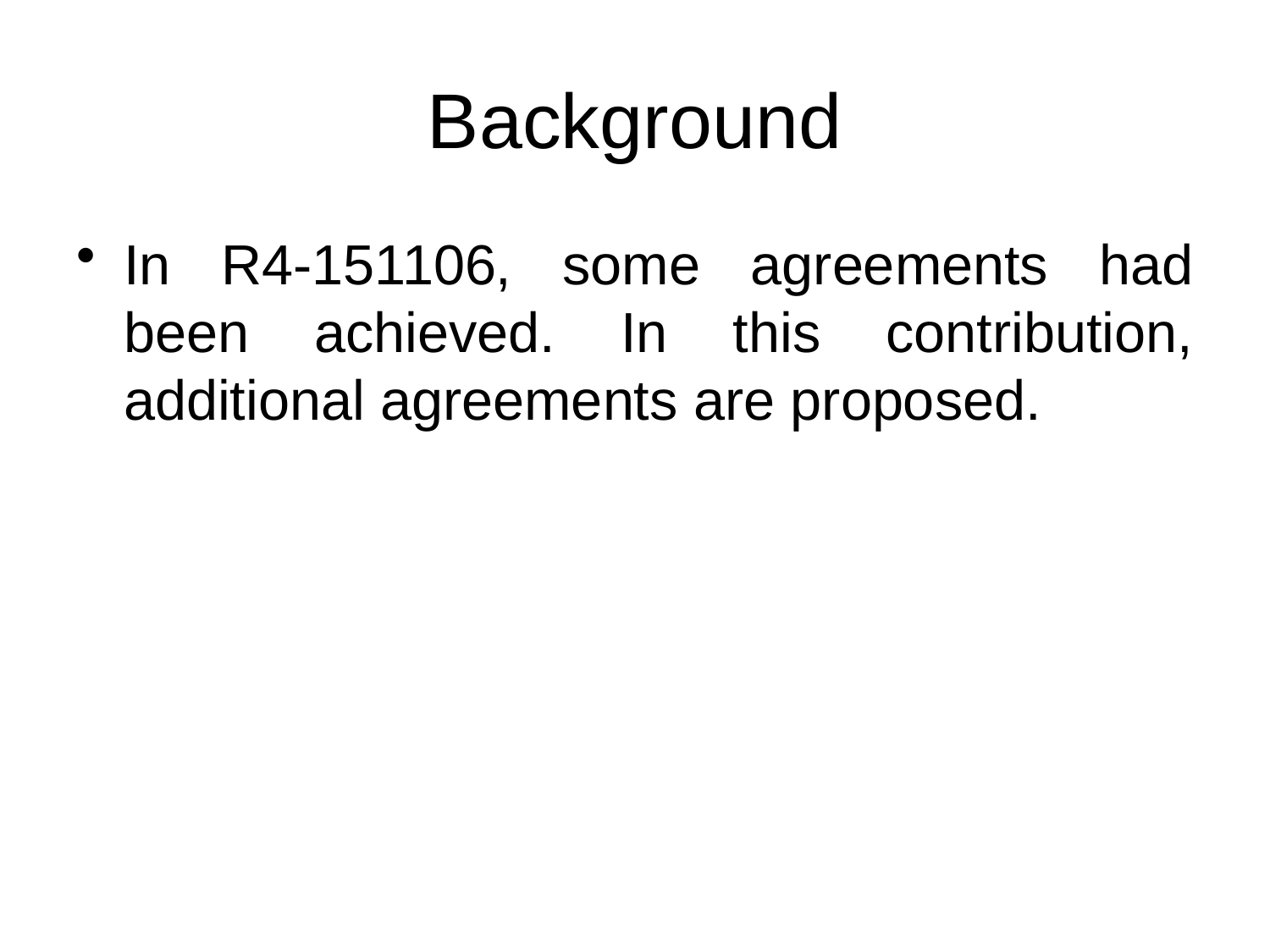

# Background
In R4-151106, some agreements had been achieved. In this contribution, additional agreements are proposed.